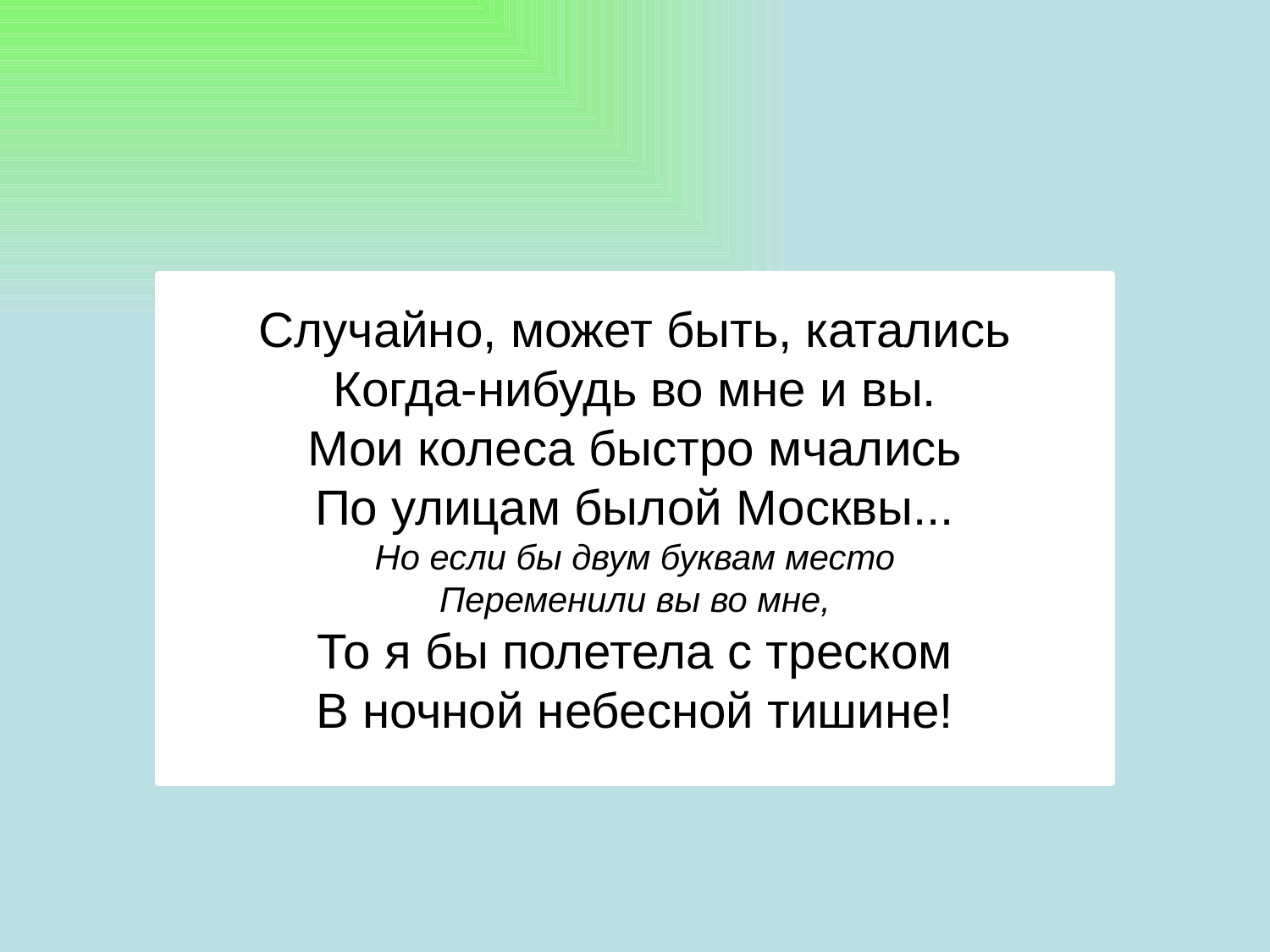

Случайно, может быть, катались
Когда-нибудь во мне и вы.
Мои колеса быстро мчались
По улицам былой Москвы...
Но если бы двум буквам место
Переменили вы во мне,
То я бы полетела с треском
В ночной небесной тишине!

К
А
Р
Е
Т
А